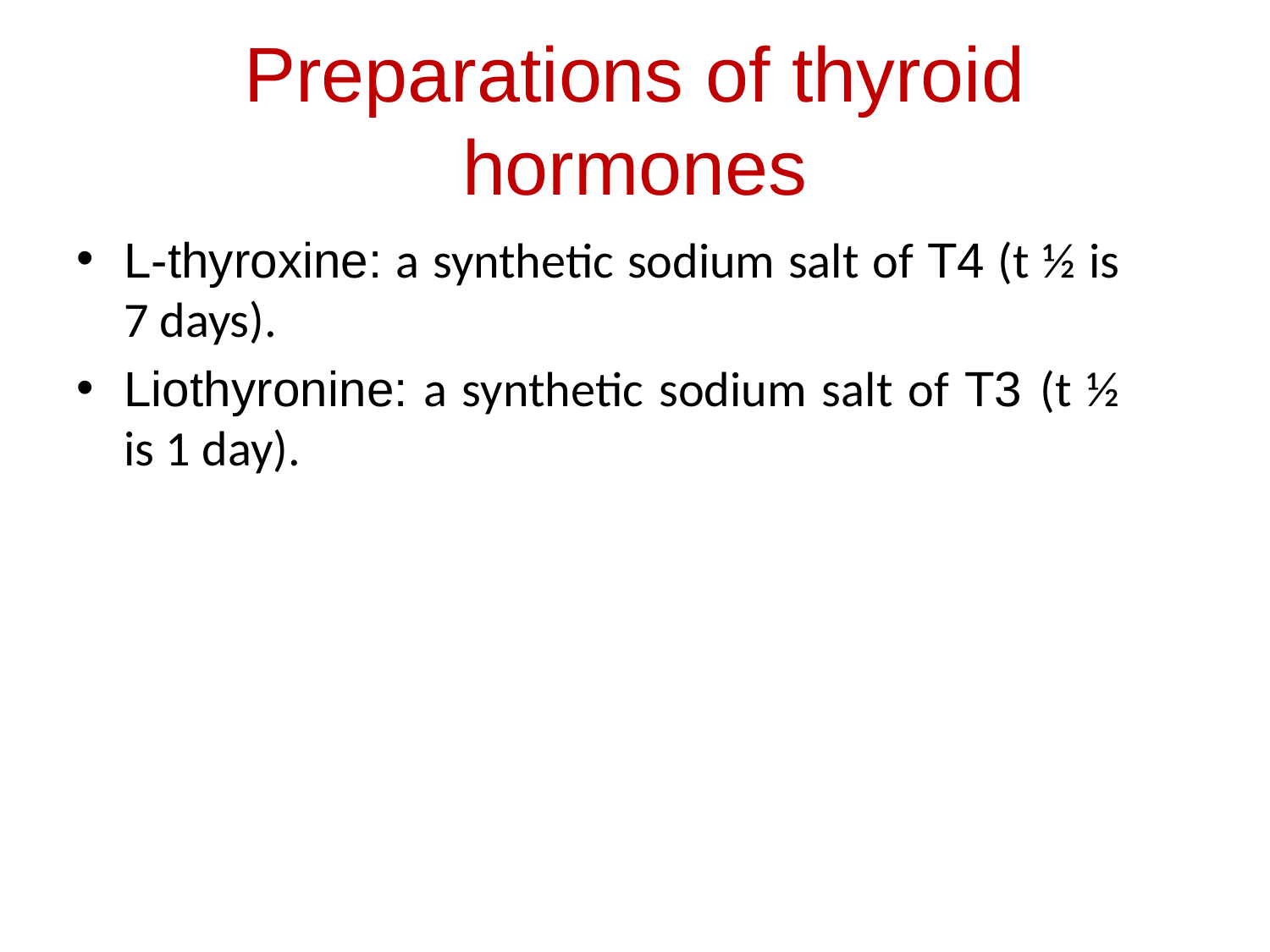

# Preparations of thyroid hormones
L-thyroxine: a synthetic sodium salt of T4 (t ½ is 7 days).
Liothyronine: a synthetic sodium salt of T3 (t ½ is 1 day).